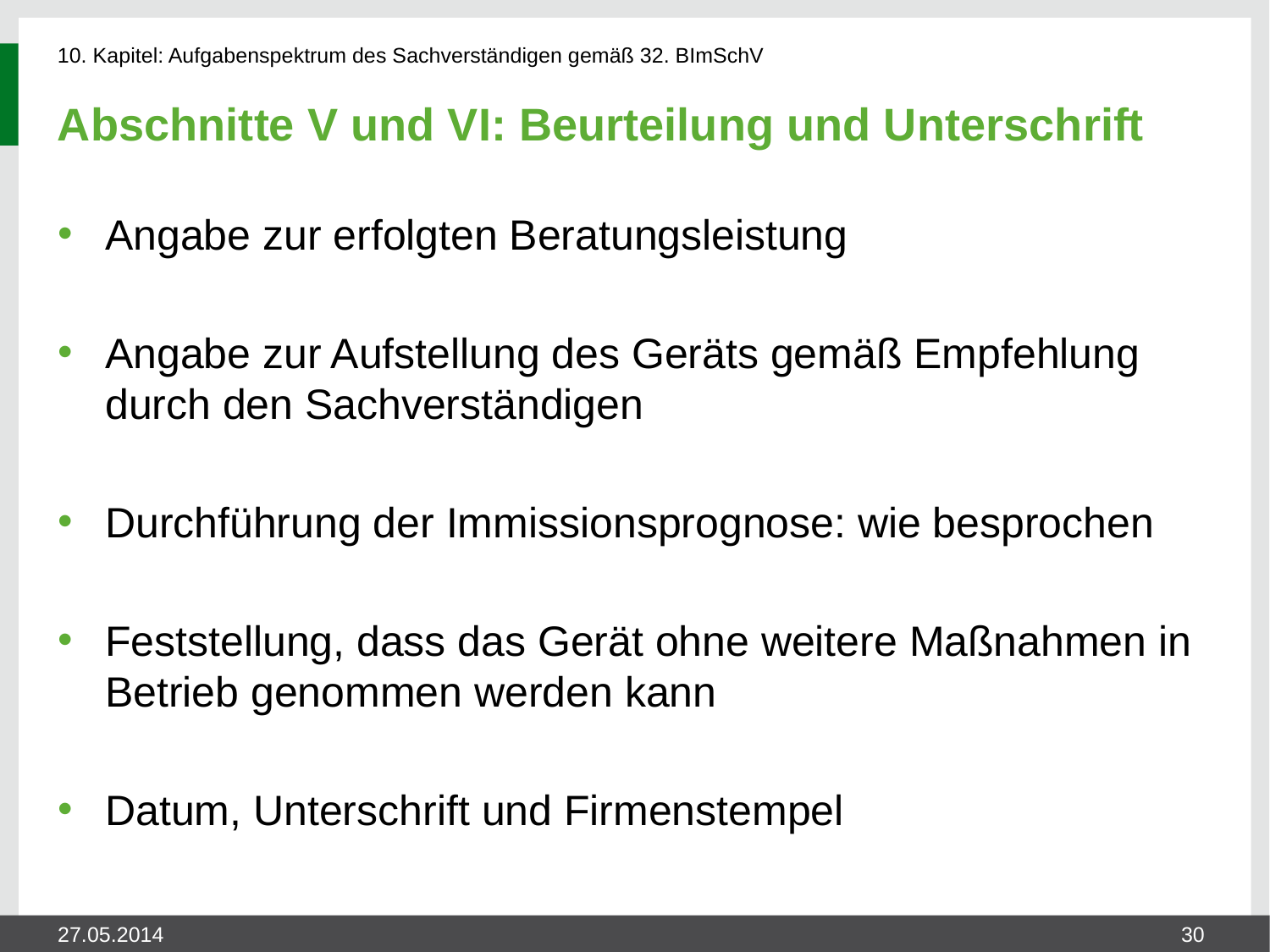

# Abschnitte V und VI: Beurteilung und Unterschrift
Angabe zur erfolgten Beratungsleistung

Angabe zur Aufstellung des Geräts gemäß Empfehlung durch den Sachverständigen

Durchführung der Immissionsprognose: wie besprochen

Feststellung, dass das Gerät ohne weitere Maßnahmen in Betrieb genommen werden kann

Datum, Unterschrift und Firmenstempel

27.05.2014
30